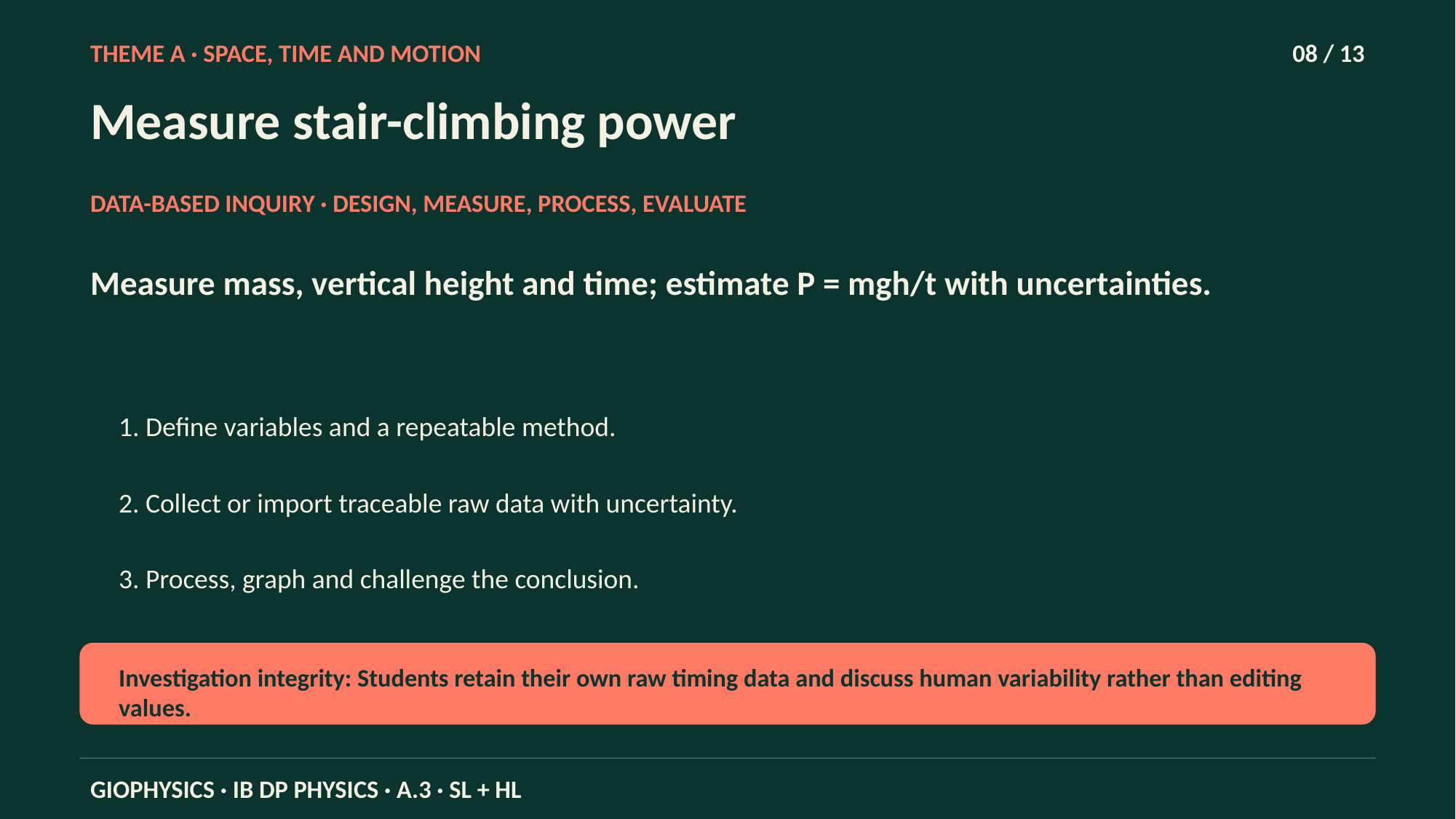

THEME A · SPACE, TIME AND MOTION
08 / 13
Measure stair-climbing power
DATA-BASED INQUIRY · DESIGN, MEASURE, PROCESS, EVALUATE
Measure mass, vertical height and time; estimate P = mgh/t with uncertainties.
1. Define variables and a repeatable method.
2. Collect or import traceable raw data with uncertainty.
3. Process, graph and challenge the conclusion.

Investigation integrity: Students retain their own raw timing data and discuss human variability rather than editing values.

GIOPHYSICS · IB DP PHYSICS · A.3 · SL + HL